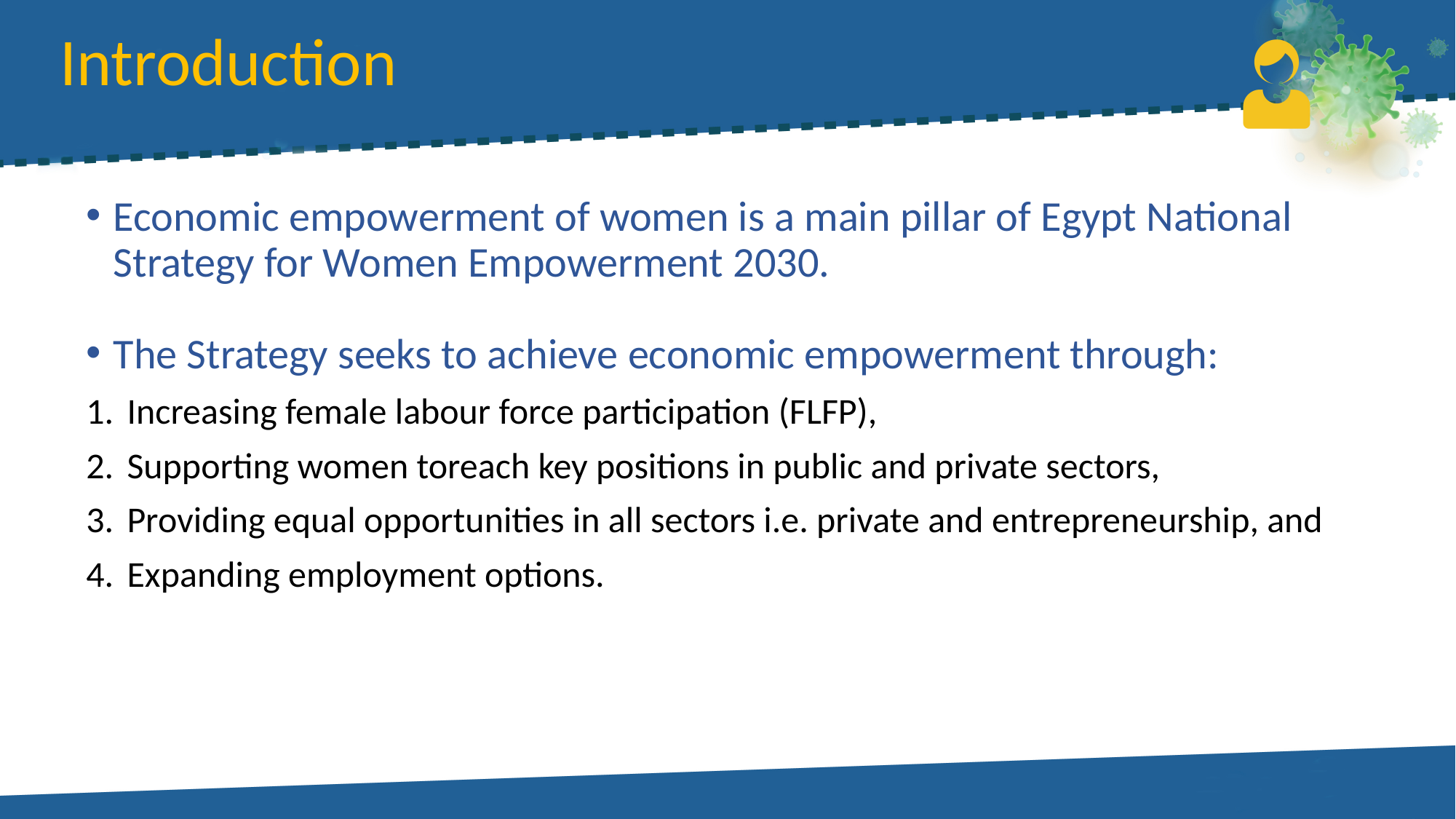

# Introduction
Economic empowerment of women is a main pillar of Egypt National Strategy for Women Empowerment 2030.
The Strategy seeks to achieve economic empowerment through:
Increasing female labour force participation (FLFP),
Supporting women toreach key positions in public and private sectors,
Providing equal opportunities in all sectors i.e. private and entrepreneurship, and
Expanding employment options.